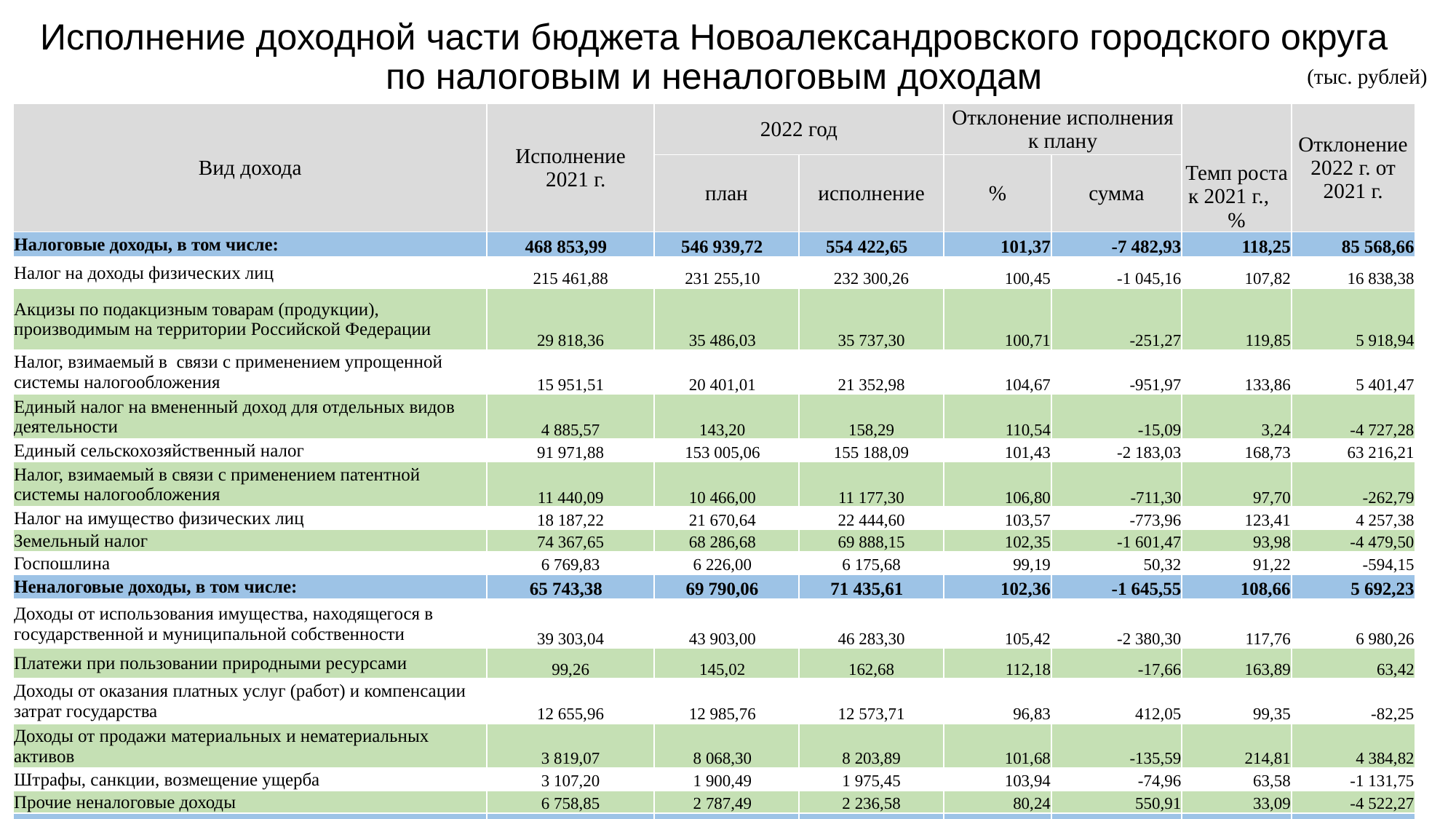

# Исполнение доходной части бюджета Новоалександровского городского округа по налоговым и неналоговым доходам
(тыс. рублей)
| Вид дохода | Исполнение 2021 г. | 2022 год |  | Отклонение исполнения к плану |  | Темп роста к 2021 г., % | Отклонение 2022 г. от 2021 г. |
| --- | --- | --- | --- | --- | --- | --- | --- |
|  |  | план | исполнение | % | сумма |  |  |
| Налоговые доходы, в том числе: | 468 853,99 | 546 939,72 | 554 422,65 | 101,37 | -7 482,93 | 118,25 | 85 568,66 |
| Налог на доходы физических лиц | 215 461,88 | 231 255,10 | 232 300,26 | 100,45 | -1 045,16 | 107,82 | 16 838,38 |
| Акцизы по подакцизным товарам (продукции), производимым на территории Российской Федерации | 29 818,36 | 35 486,03 | 35 737,30 | 100,71 | -251,27 | 119,85 | 5 918,94 |
| Налог, взимаемый в связи с применением упрощенной системы налогообложения | 15 951,51 | 20 401,01 | 21 352,98 | 104,67 | -951,97 | 133,86 | 5 401,47 |
| Единый налог на вмененный доход для отдельных видов деятельности | 4 885,57 | 143,20 | 158,29 | 110,54 | -15,09 | 3,24 | -4 727,28 |
| Единый сельскохозяйственный налог | 91 971,88 | 153 005,06 | 155 188,09 | 101,43 | -2 183,03 | 168,73 | 63 216,21 |
| Налог, взимаемый в связи с применением патентной системы налогообложения | 11 440,09 | 10 466,00 | 11 177,30 | 106,80 | -711,30 | 97,70 | -262,79 |
| Налог на имущество физических лиц | 18 187,22 | 21 670,64 | 22 444,60 | 103,57 | -773,96 | 123,41 | 4 257,38 |
| Земельный налог | 74 367,65 | 68 286,68 | 69 888,15 | 102,35 | -1 601,47 | 93,98 | -4 479,50 |
| Госпошлина | 6 769,83 | 6 226,00 | 6 175,68 | 99,19 | 50,32 | 91,22 | -594,15 |
| Неналоговые доходы, в том числе: | 65 743,38 | 69 790,06 | 71 435,61 | 102,36 | -1 645,55 | 108,66 | 5 692,23 |
| Доходы от использования имущества, находящегося в государственной и муниципальной собственности | 39 303,04 | 43 903,00 | 46 283,30 | 105,42 | -2 380,30 | 117,76 | 6 980,26 |
| Платежи при пользовании природными ресурсами | 99,26 | 145,02 | 162,68 | 112,18 | -17,66 | 163,89 | 63,42 |
| Доходы от оказания платных услуг (работ) и компенсации затрат государства | 12 655,96 | 12 985,76 | 12 573,71 | 96,83 | 412,05 | 99,35 | -82,25 |
| Доходы от продажи материальных и нематериальных активов | 3 819,07 | 8 068,30 | 8 203,89 | 101,68 | -135,59 | 214,81 | 4 384,82 |
| Штрафы, санкции, возмещение ущерба | 3 107,20 | 1 900,49 | 1 975,45 | 103,94 | -74,96 | 63,58 | -1 131,75 |
| Прочие неналоговые доходы | 6 758,85 | 2 787,49 | 2 236,58 | 80,24 | 550,91 | 33,09 | -4 522,27 |
| Налоговые и неналоговые доходы- Всего: | 534 597,37 | 616 729,78 | 625 858,26 | 101,48 | -9 128,48 | 117,07 | 91 260,89 |